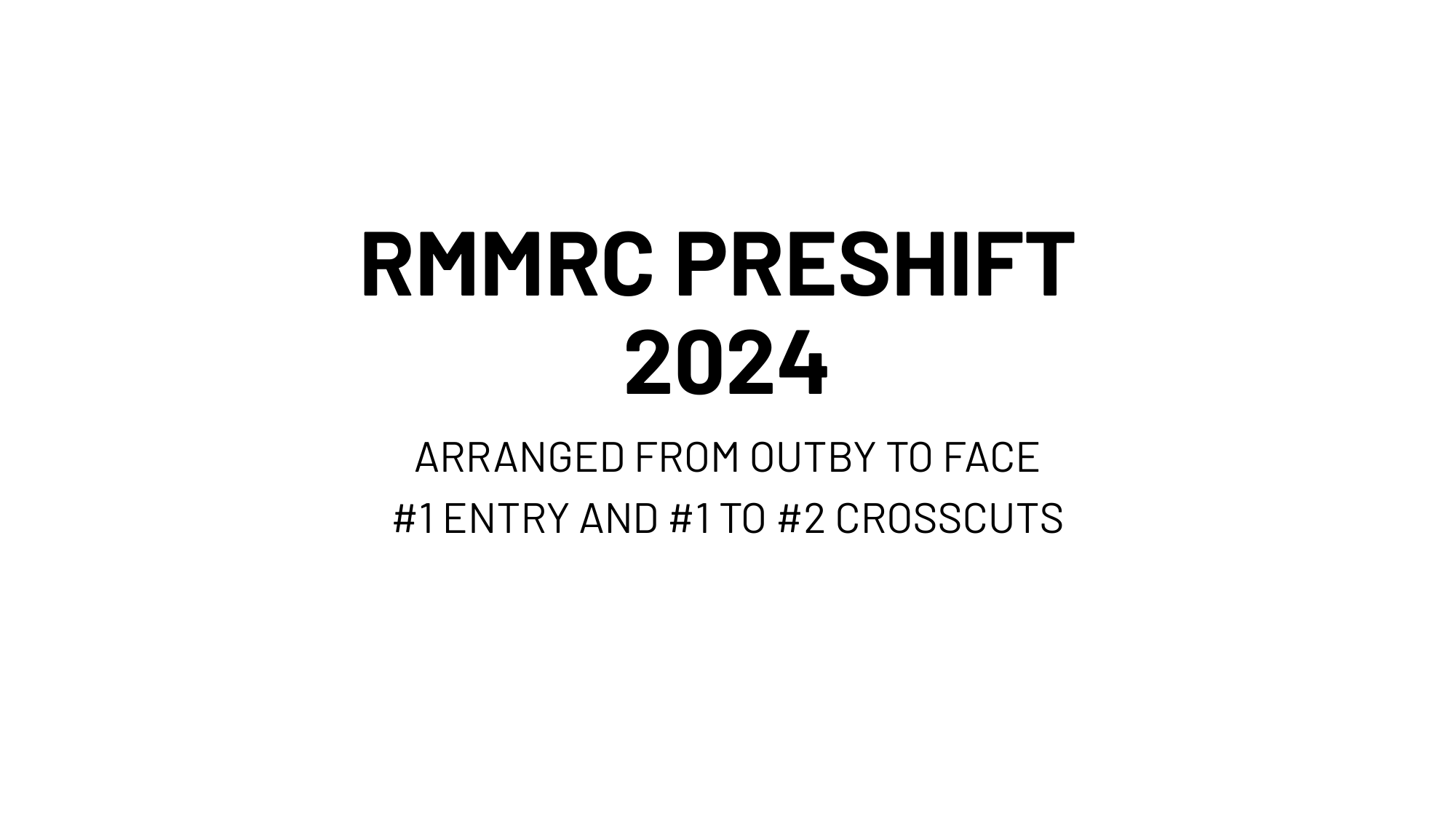

# RMMRC PRESHIFT 2024
ARRANGED FROM OUTBY TO FACE
#1 ENTRY AND #1 TO #2 CROSSCUTS